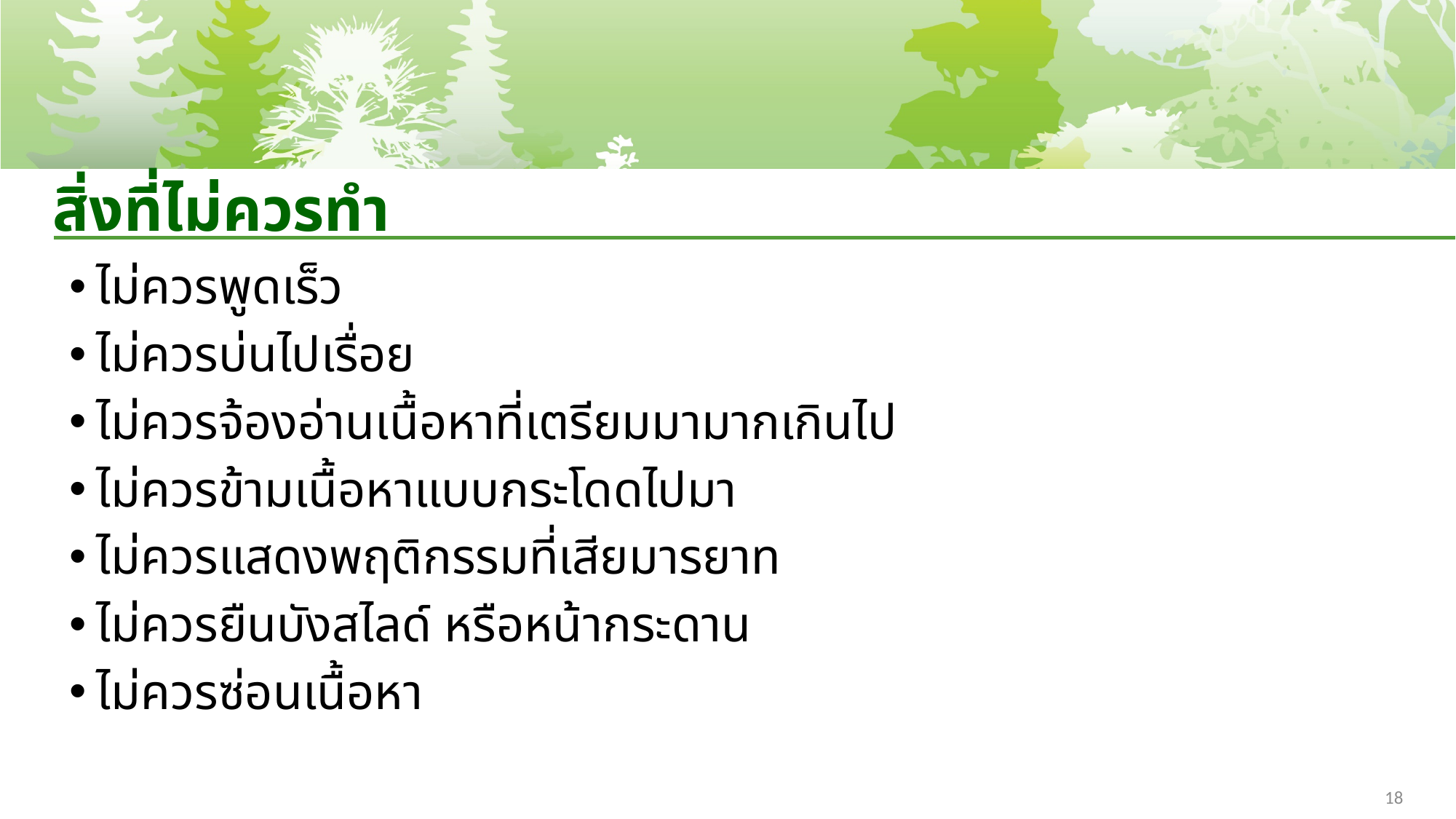

# สิ่งที่ไม่ควรทำ
ไม่ควรพูดเร็ว
ไม่ควรบ่นไปเรื่อย
ไม่ควรจ้องอ่านเนื้อหาที่เตรียมมามากเกินไป
ไม่ควรข้ามเนื้อหาแบบกระโดดไปมา
ไม่ควรแสดงพฤติกรรมที่เสียมารยาท
ไม่ควรยืนบังสไลด์ หรือหน้ากระดาน
ไม่ควรซ่อนเนื้อหา

18